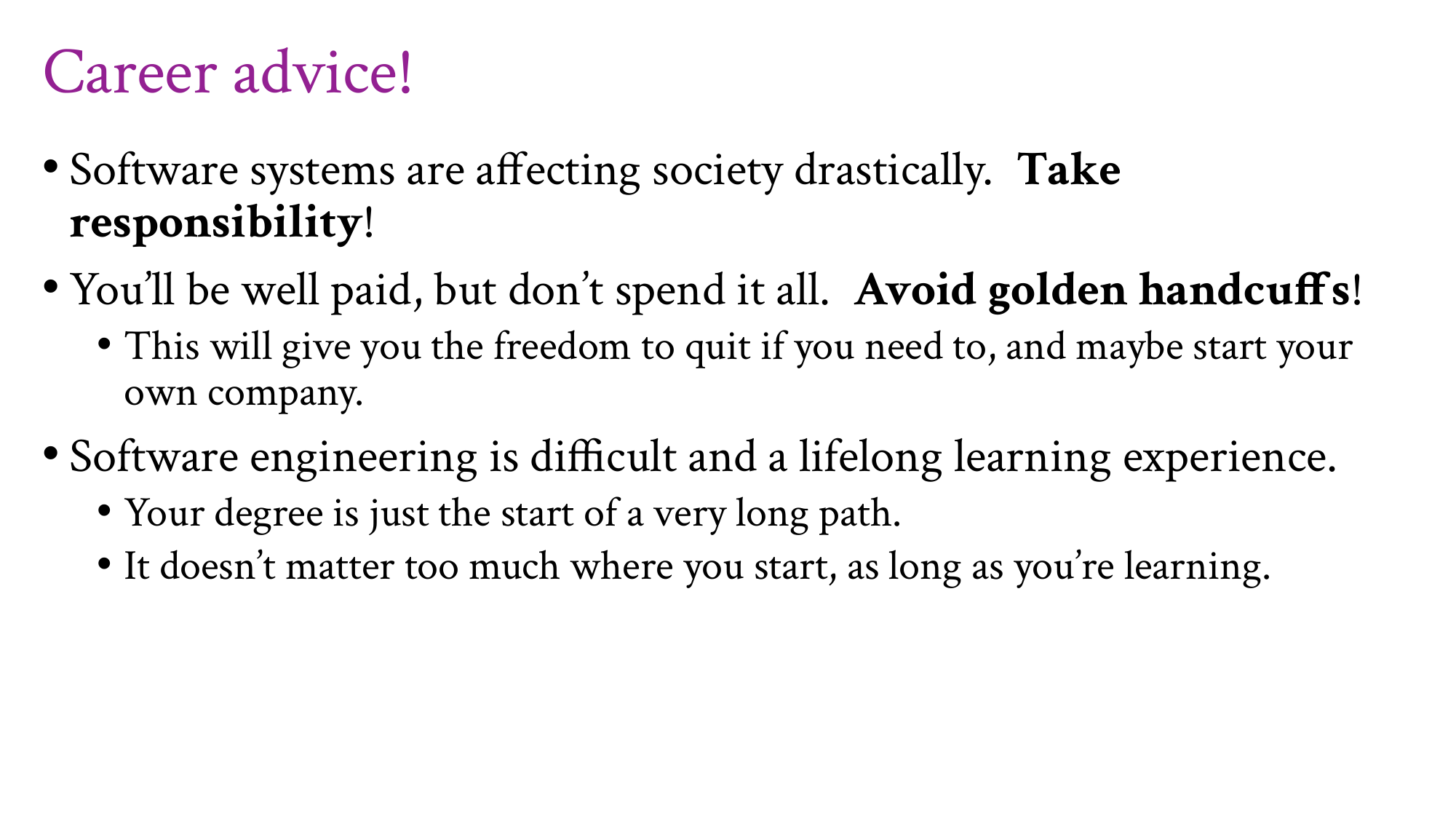

# Career advice!
Software systems are affecting society drastically.  Take responsibility!
You’ll be well paid, but don’t spend it all.  Avoid golden handcuffs!
This will give you the freedom to quit if you need to, and maybe start your own company.
Software engineering is difficult and a lifelong learning experience.
Your degree is just the start of a very long path.
It doesn’t matter too much where you start, as long as you’re learning.